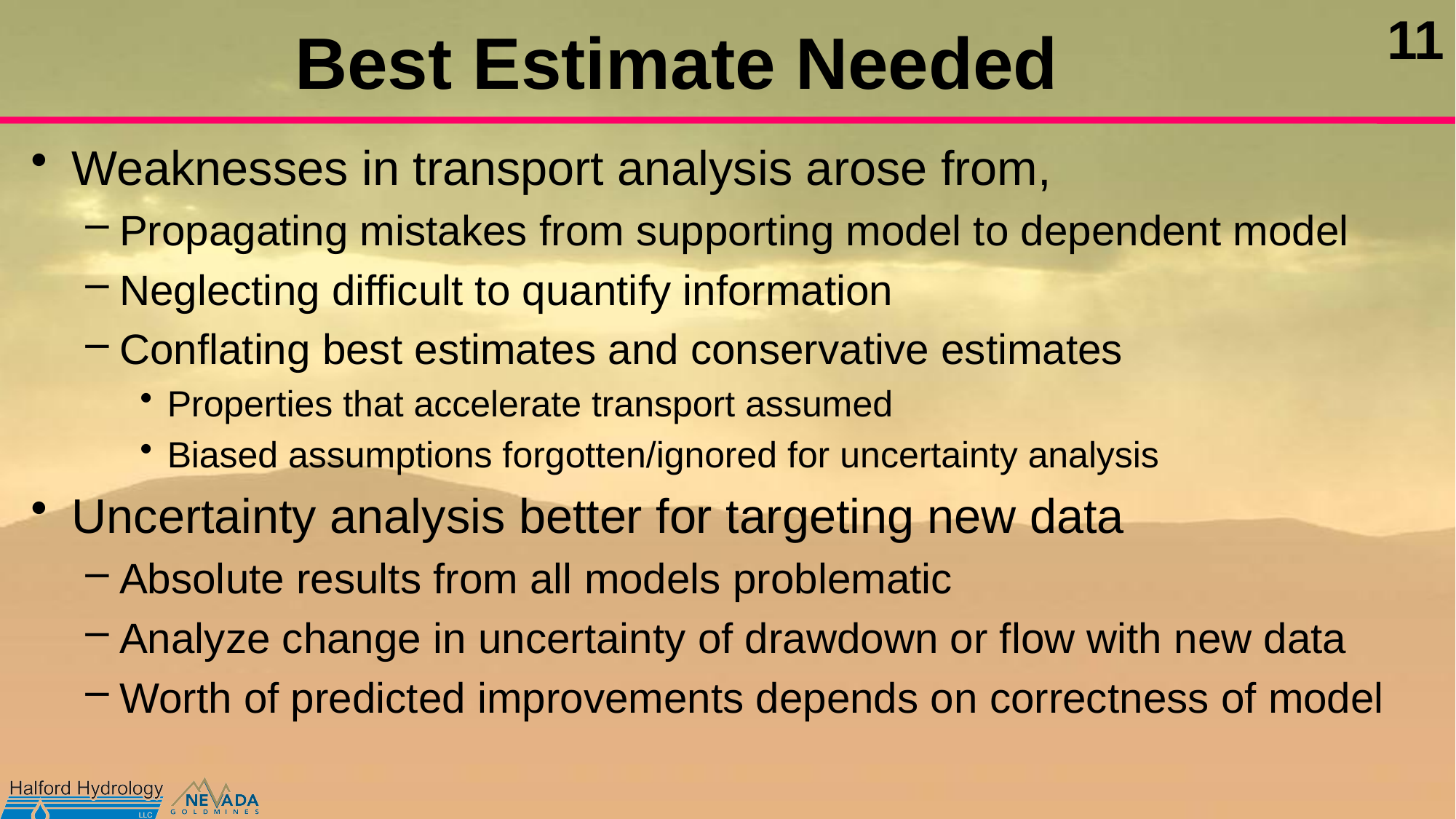

# Best Estimate Needed
Weaknesses in transport analysis arose from,
Propagating mistakes from supporting model to dependent model
Neglecting difficult to quantify information
Conflating best estimates and conservative estimates
Properties that accelerate transport assumed
Biased assumptions forgotten/ignored for uncertainty analysis
Uncertainty analysis better for targeting new data
Absolute results from all models problematic
Analyze change in uncertainty of drawdown or flow with new data
Worth of predicted improvements depends on correctness of model